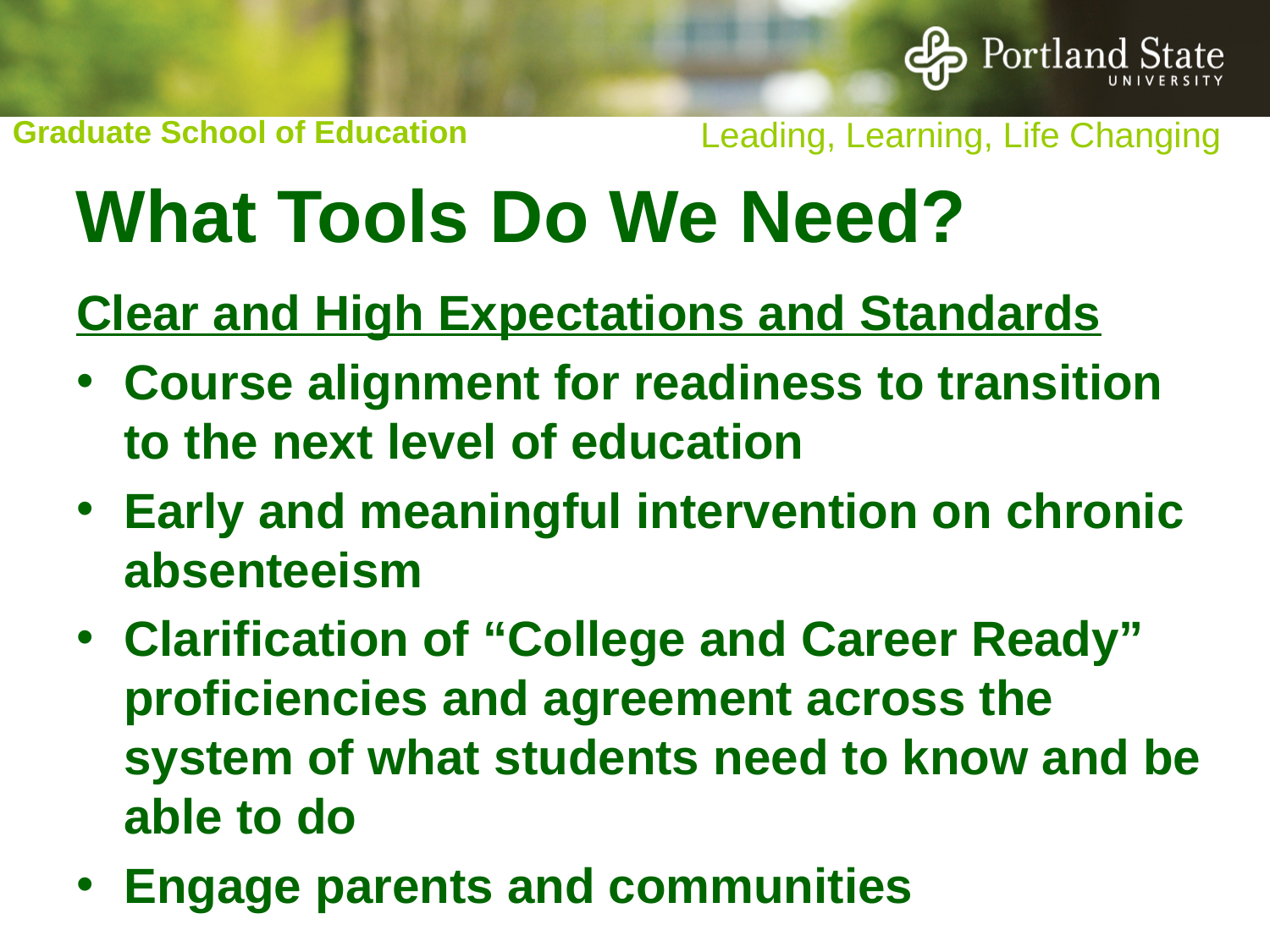

What Tools Do We Need?
Clear and High Expectations and Standards
Course alignment for readiness to transition to the next level of education
Early and meaningful intervention on chronic absenteeism
Clarification of “College and Career Ready” proficiencies and agreement across the system of what students need to know and be able to do
Engage parents and communities